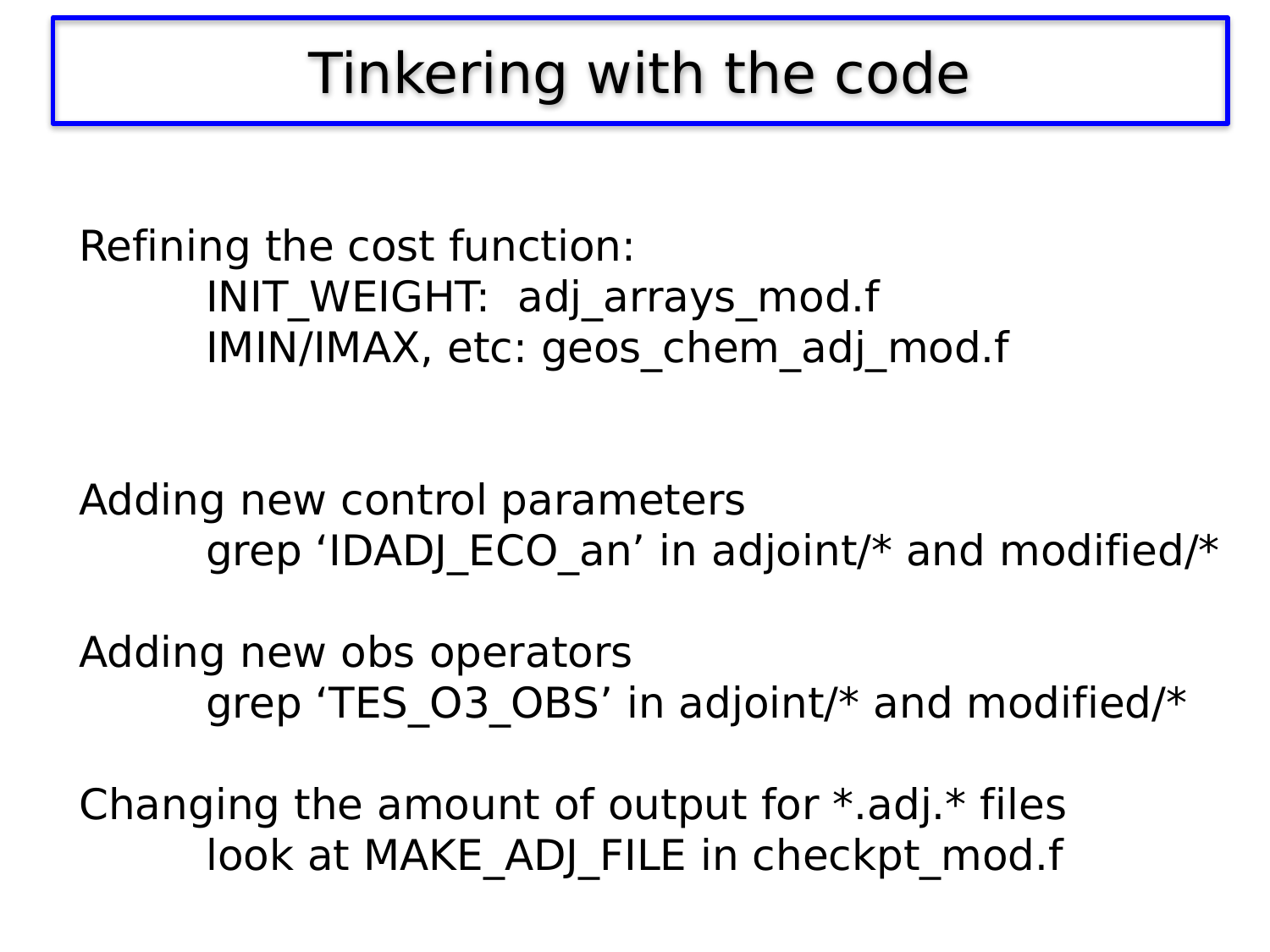

Tinkering with the code
Refining the cost function:
	INIT_WEIGHT:  adj_arrays_mod.f
	IMIN/IMAX, etc: geos_chem_adj_mod.f

Adding new control parameters
	grep ‘IDADJ_ECO_an’ in adjoint/* and modified/*

Adding new obs operators
	grep ‘TES_O3_OBS’ in adjoint/* and modified/*

Changing the amount of output for *.adj.* files
	look at MAKE_ADJ_FILE in checkpt_mod.f